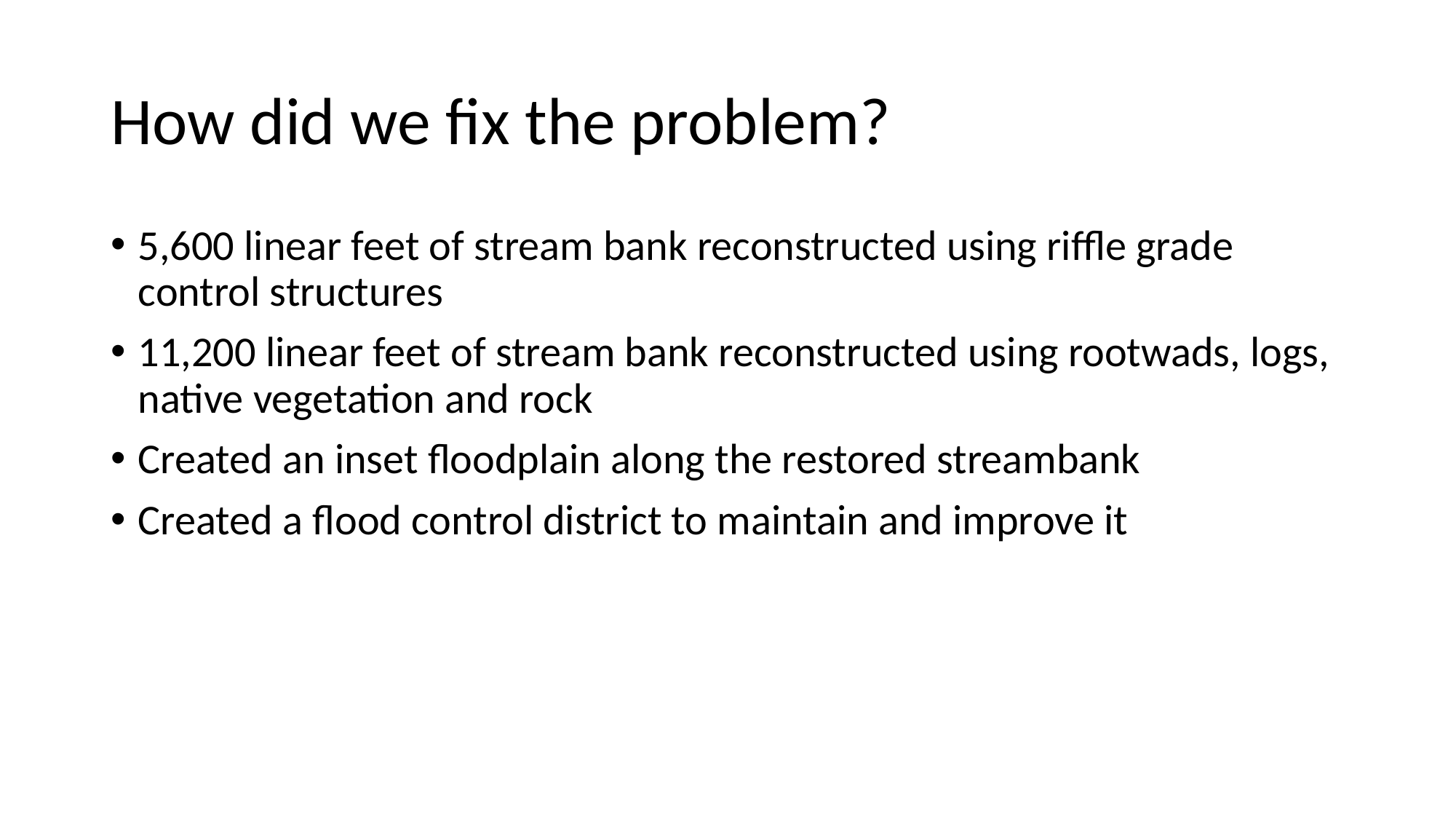

# How did we fix the problem?
5,600 linear feet of stream bank reconstructed using riffle grade control structures
11,200 linear feet of stream bank reconstructed using rootwads, logs, native vegetation and rock
Created an inset floodplain along the restored streambank
Created a flood control district to maintain and improve it